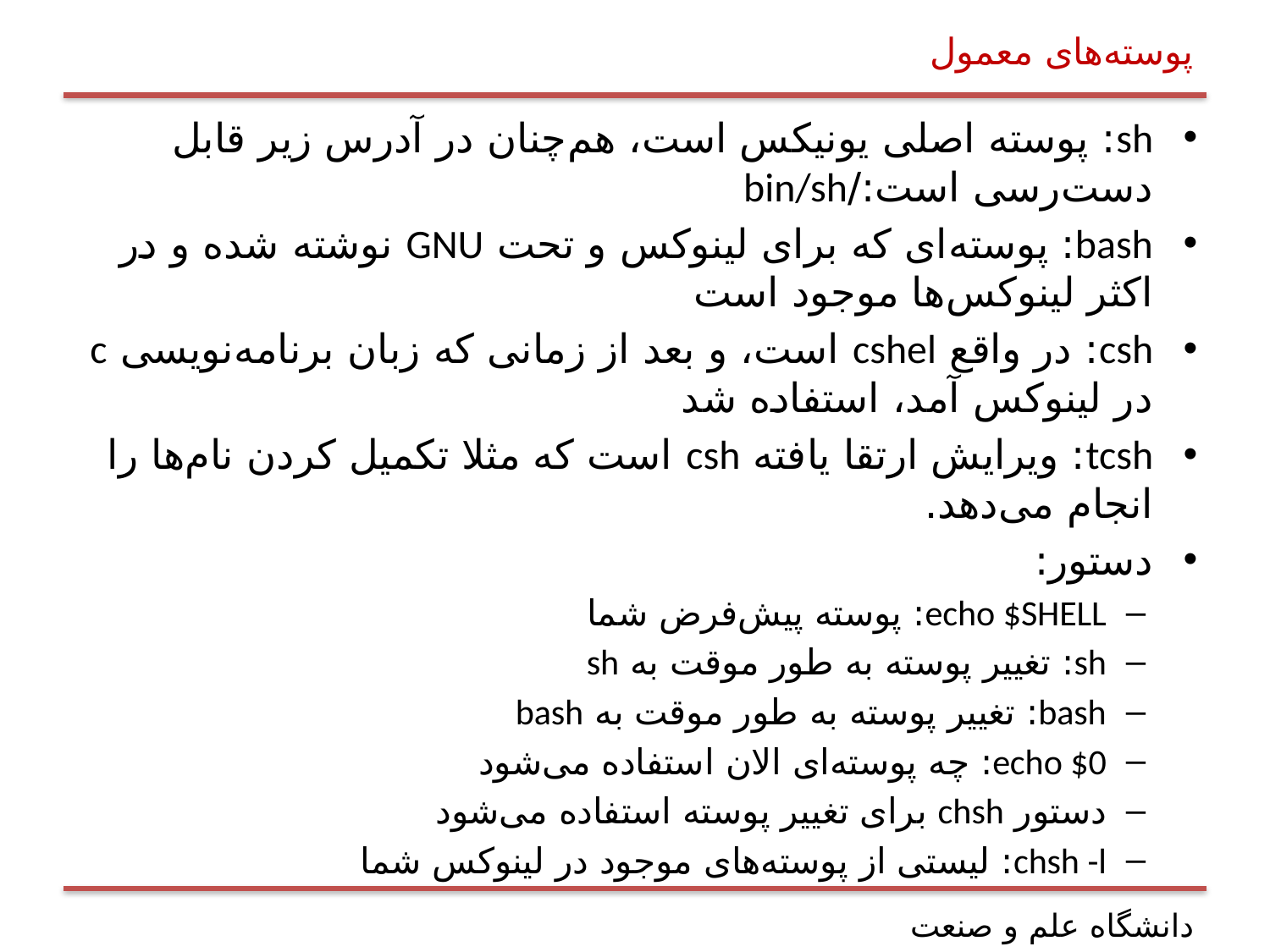

# پوسته‌های معمول
sh: پوسته اصلی یونیکس است، هم‌چنان در آدرس زیر قابل دست‌رسی است:/bin/sh
bash: پوسته‌ای که برای لینوکس و تحت GNU نوشته شده و در اکثر لینوکس‌ها موجود است
csh: در واقع cshel است، و بعد از زمانی که زبان برنامه‌نویسی c در لینوکس آمد، استفاده شد
tcsh: ویرایش ارتقا یافته csh است که مثلا تکمیل کردن نام‌ها را انجام می‌دهد.
دستور:
echo $SHELL: پوسته پیش‌فرض شما
sh: تغییر پوسته به طور موقت به sh
bash: تغییر پوسته به طور موقت به bash
echo $0: چه پوسته‌ای الان استفاده می‌شود
دستور chsh برای تغییر پوسته استفاده می‌شود
chsh -l: ‌لیستی از پوسته‌های موجود در لینوکس شما